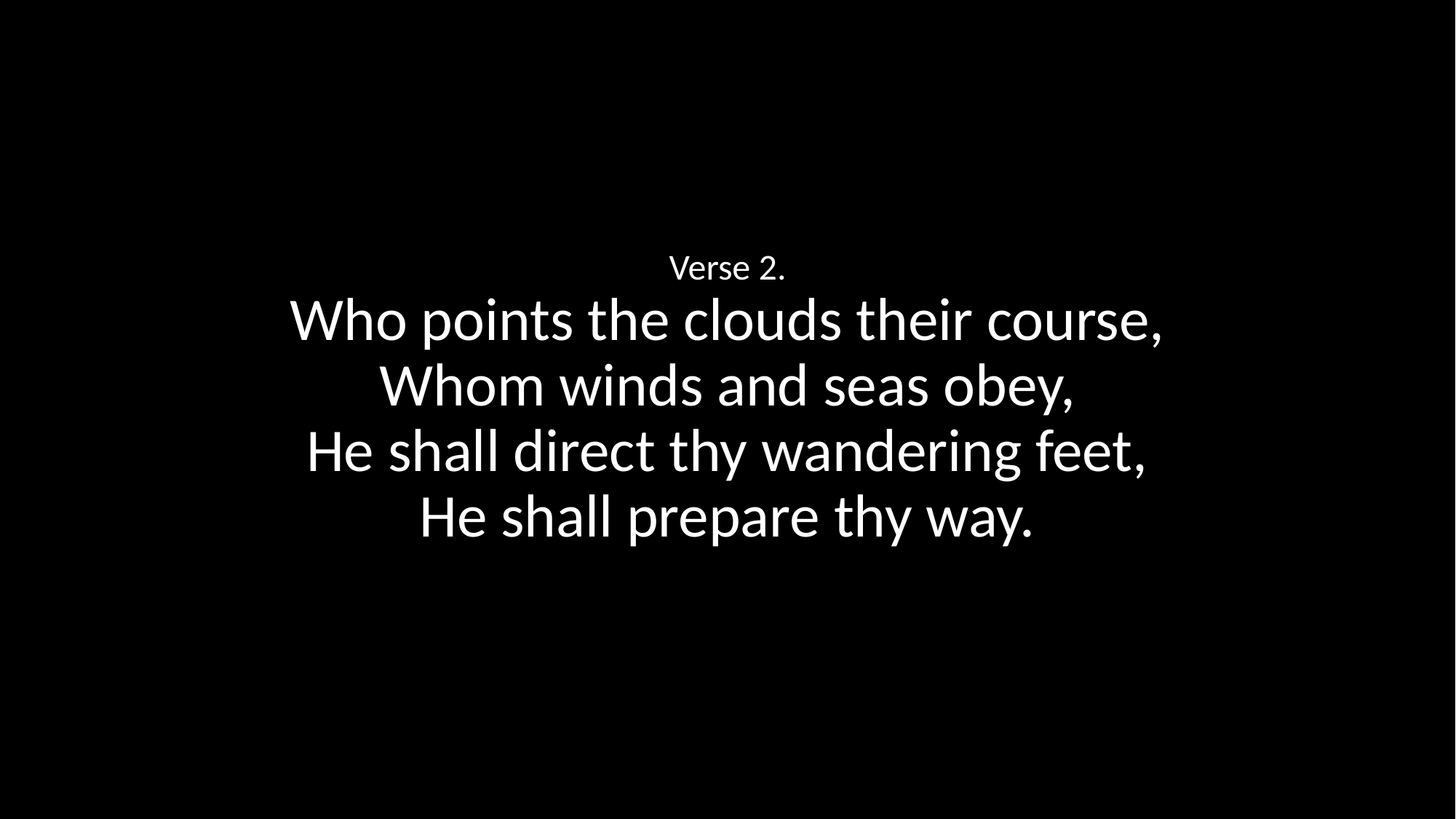

Verse 2.
Who points the clouds their course,
Whom winds and seas obey,
He shall direct thy wandering feet,
He shall prepare thy way.